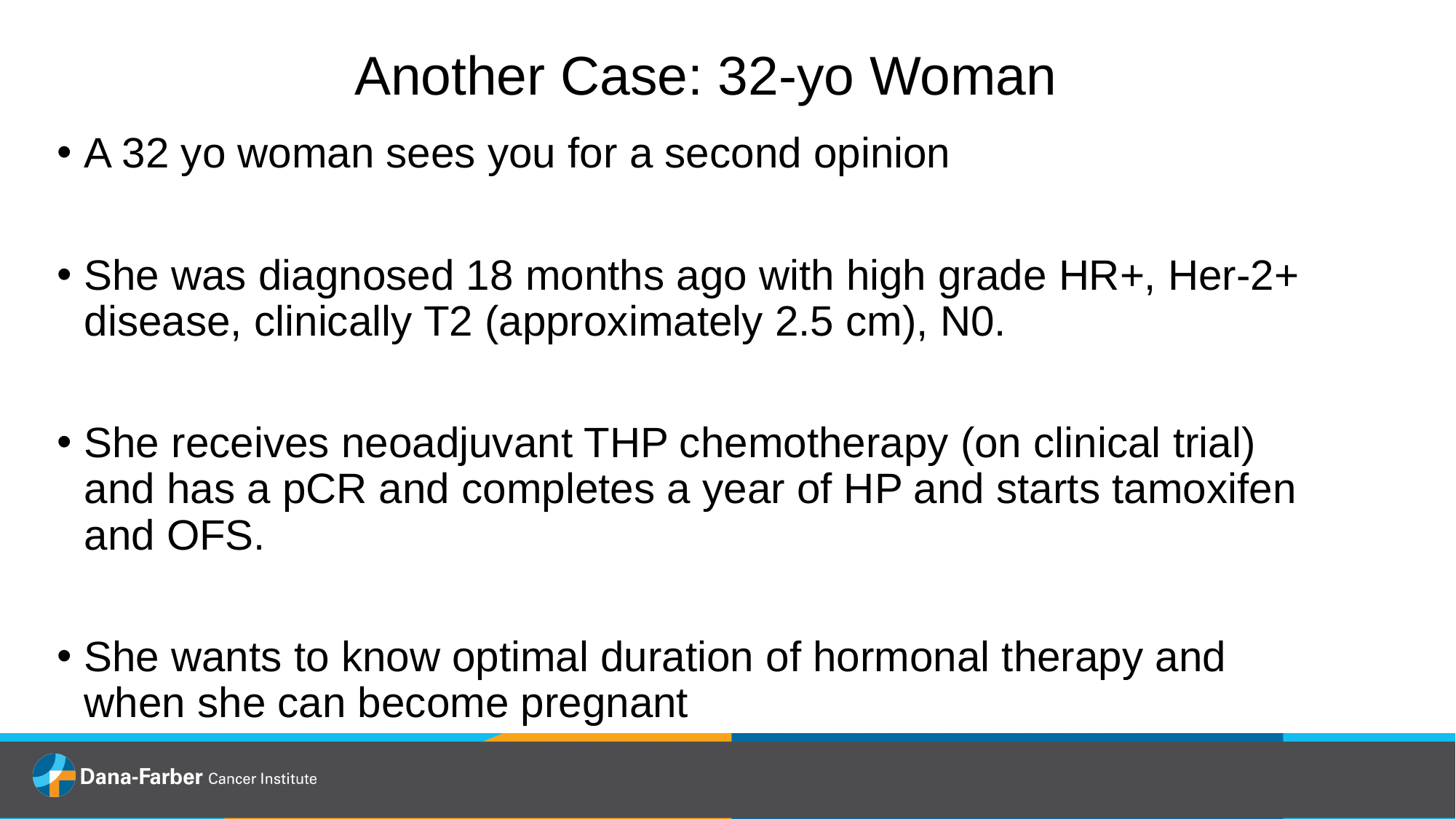

Another Case: 32-yo Woman
A 32 yo woman sees you for a second opinion

She was diagnosed 18 months ago with high grade HR+, Her-2+ disease, clinically T2 (approximately 2.5 cm), N0.

She receives neoadjuvant THP chemotherapy (on clinical trial) and has a pCR and completes a year of HP and starts tamoxifen and OFS.

She wants to know optimal duration of hormonal therapy and when she can become pregnant